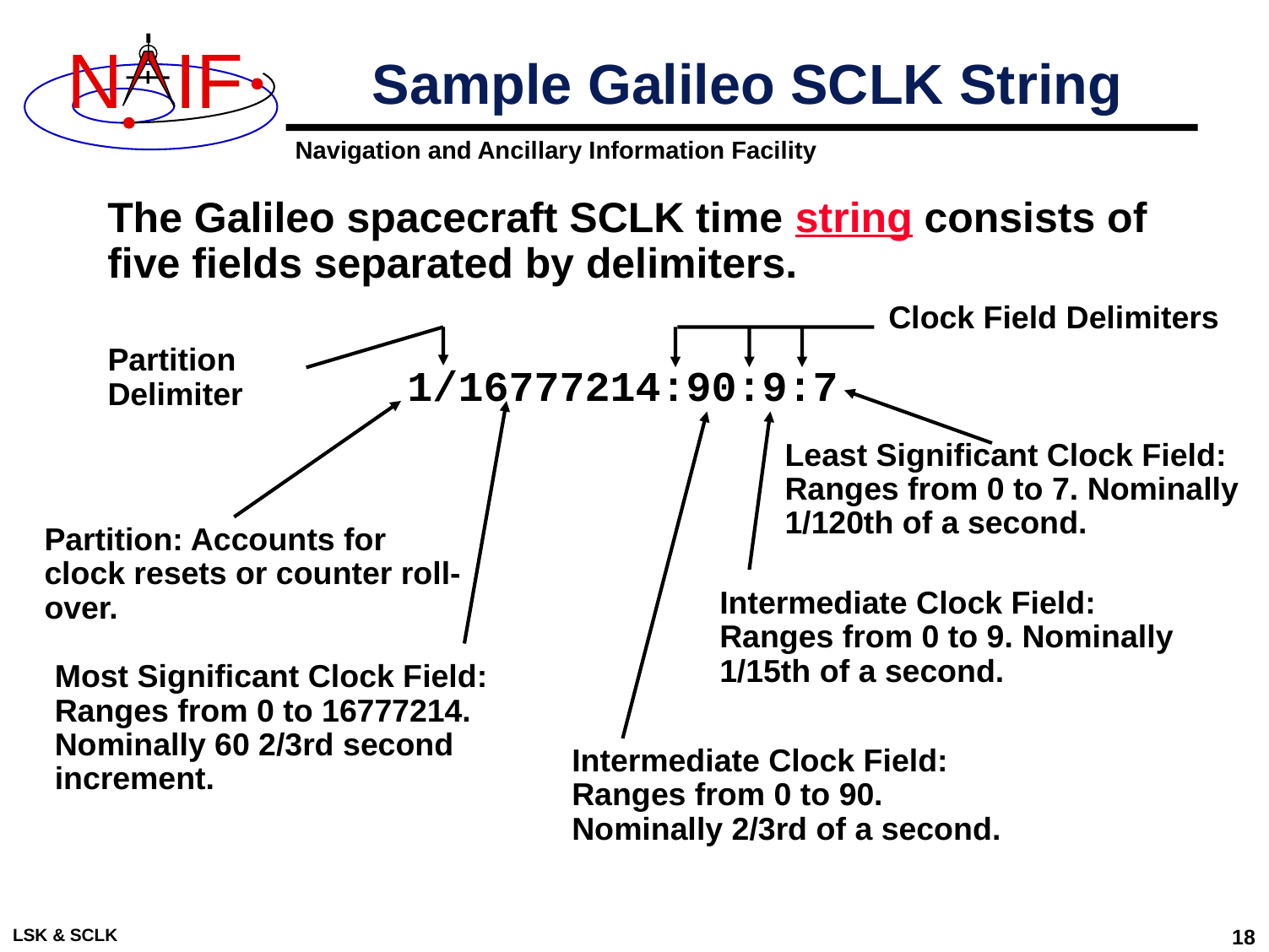

# Sample Galileo SCLK String
The Galileo spacecraft SCLK time string consists of five fields separated by delimiters.
Clock Field Delimiters

Partition
Delimiter
1/16777214:90:9:7

Least Significant Clock Field:
Ranges from 0 to 7. Nominally 1/120th of a second.
Partition: Accounts for clock resets or counter roll-over.
Intermediate Clock Field:
Ranges from 0 to 9. Nominally 1/15th of a second.
Most Significant Clock Field:
Ranges from 0 to 16777214. Nominally 60 2/3rd second increment.
Intermediate Clock Field:
Ranges from 0 to 90. Nominally 2/3rd of a second.
LSK & SCLK
18